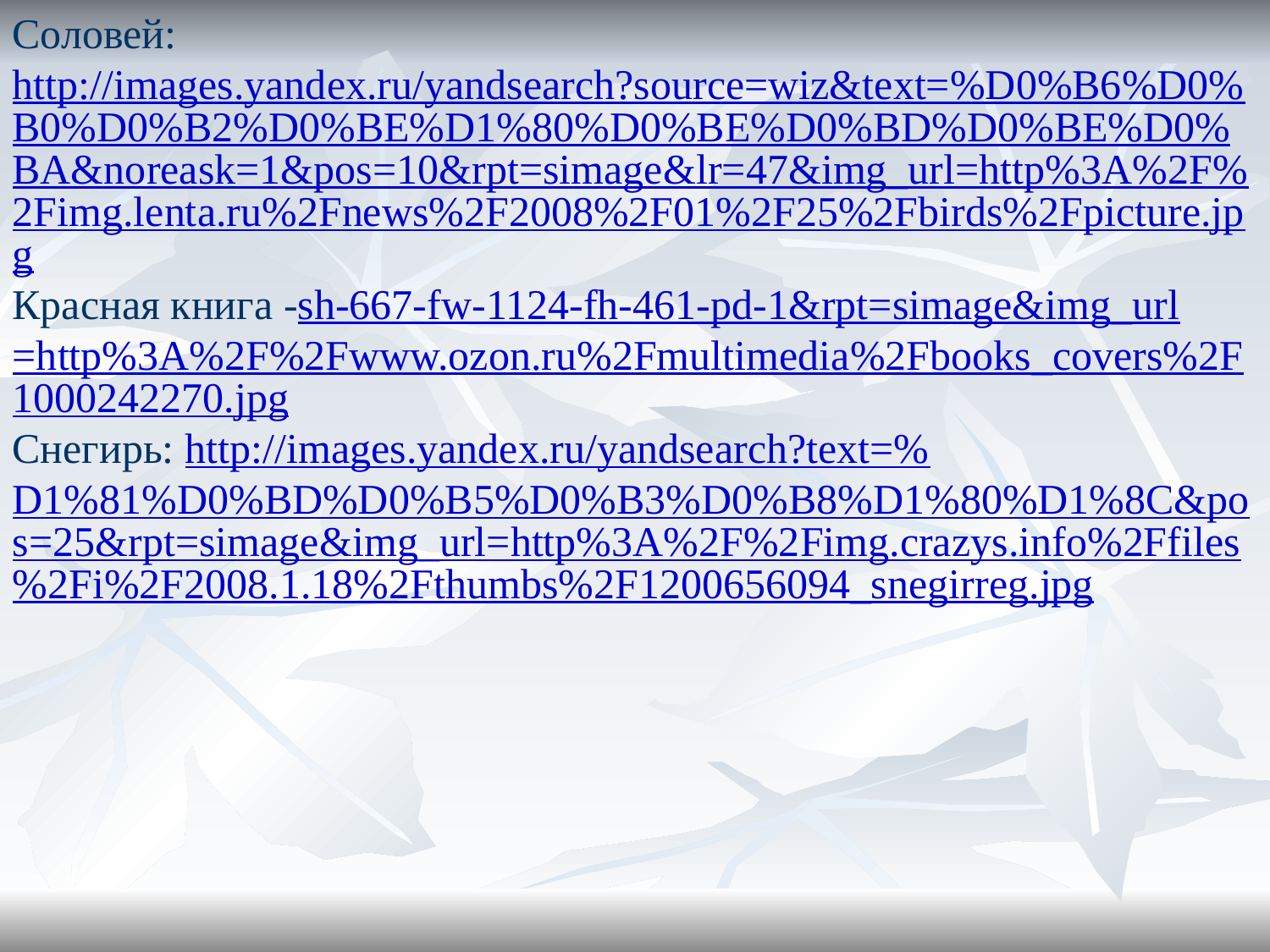

Соловей: http://images.yandex.ru/yandsearch?source=wiz&text=%D0%B6%D0%B0%D0%B2%D0%BE%D1%80%D0%BE%D0%BD%D0%BE%D0%BA&noreask=1&pos=10&rpt=simage&lr=47&img_url=http%3A%2F%2Fimg.lenta.ru%2Fnews%2F2008%2F01%2F25%2Fbirds%2Fpicture.jpg
Красная книга -sh-667-fw-1124-fh-461-pd-1&rpt=simage&img_url=http%3A%2F%2Fwww.ozon.ru%2Fmultimedia%2Fbooks_covers%2F1000242270.jpg
Снегирь: http://images.yandex.ru/yandsearch?text=%D1%81%D0%BD%D0%B5%D0%B3%D0%B8%D1%80%D1%8C&pos=25&rpt=simage&img_url=http%3A%2F%2Fimg.crazys.info%2Ffiles%2Fi%2F2008.1.18%2Fthumbs%2F1200656094_snegirreg.jpg